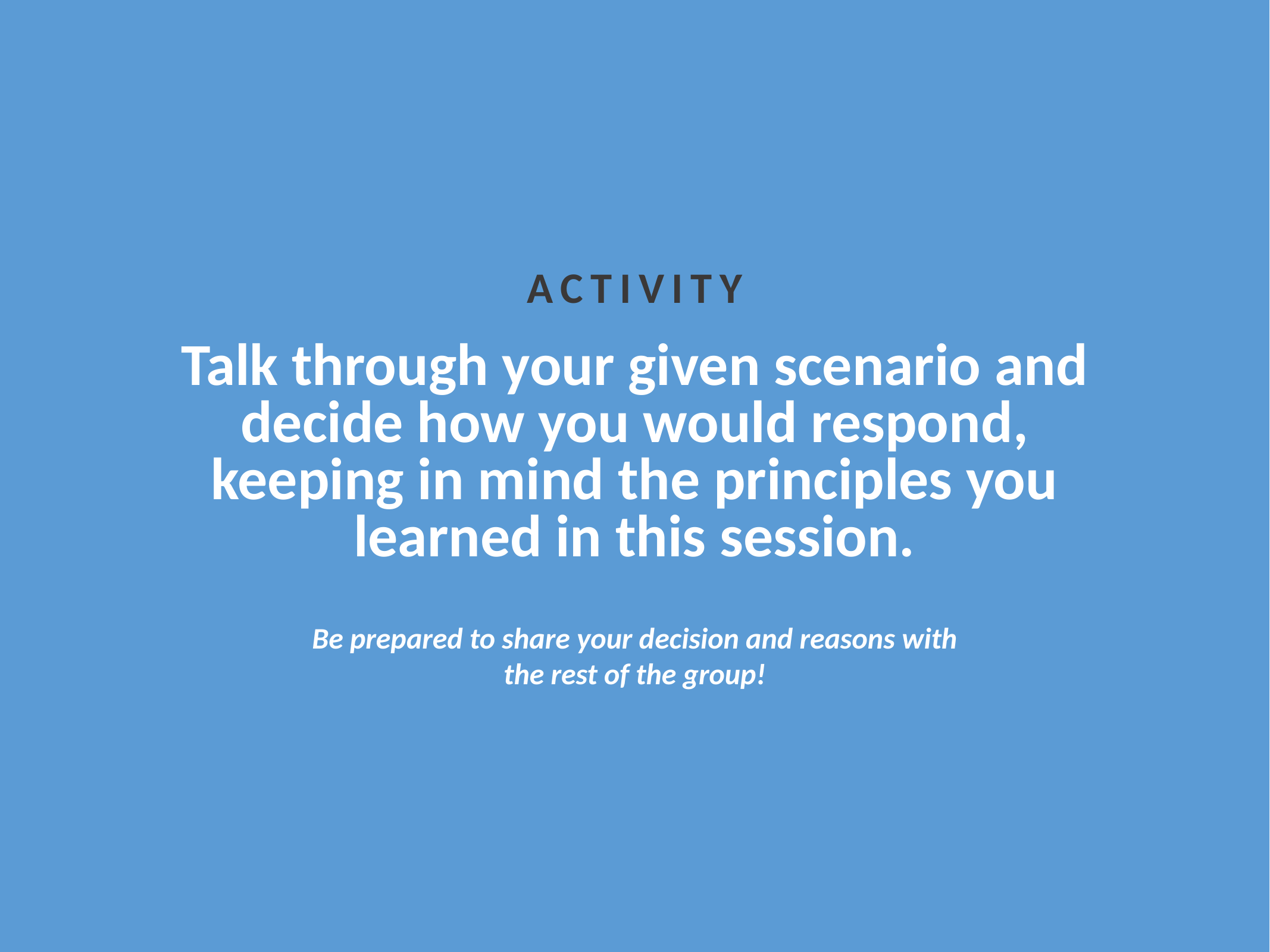

ACTIVITY
Talk through your given scenario and decide how you would respond, keeping in mind the principles you learned in this session.
Be prepared to share your decision and reasons with the rest of the group!